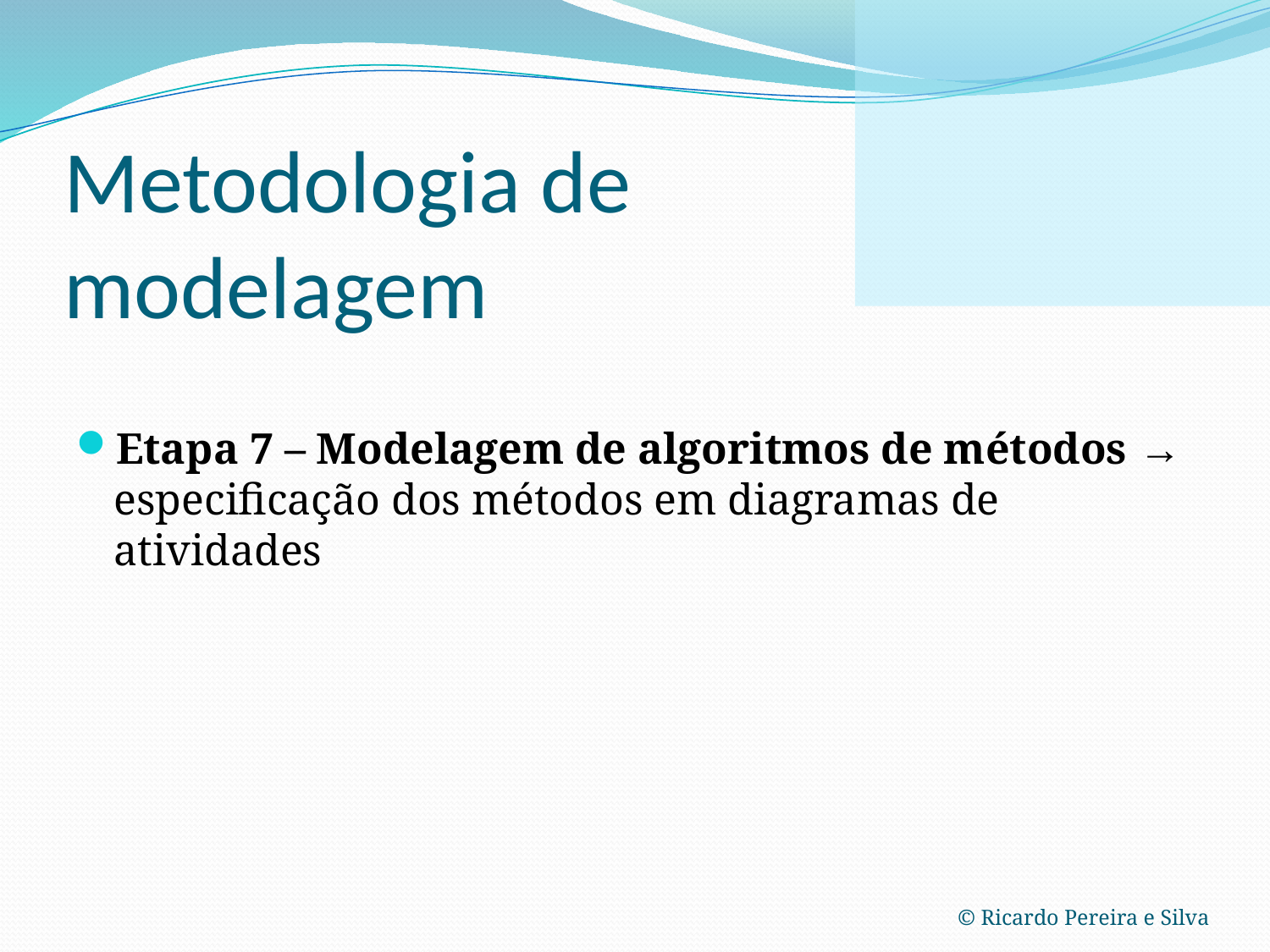

# Metodologia de modelagem
Etapa 7 – Modelagem de algoritmos de métodos → especificação dos métodos em diagramas de atividades
© Ricardo Pereira e Silva